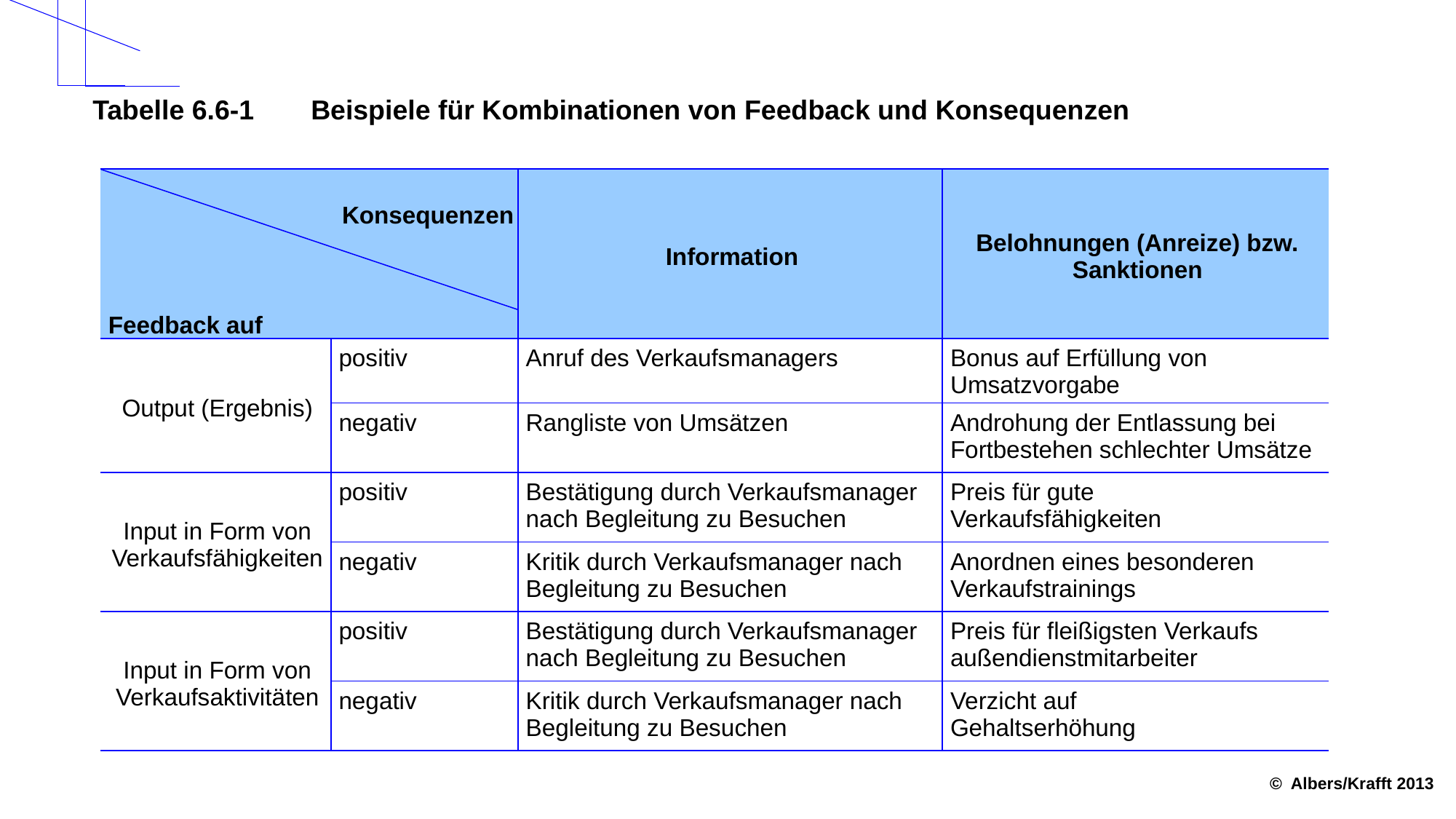

Tabelle 6.6-1	Beispiele für Kombinationen von Feedback und Konsequenzen
|  | Konsequenzen | Information | Belohnungen (Anreize) bzw. Sanktionen |
| --- | --- | --- | --- |
| Feedback auf |  |  |  |
| Output (Ergebnis) | positiv | Anruf des Verkaufs­managers | Bonus auf Erfüllung von Umsatzvorgabe |
|  | negativ | Rangliste von Umsätzen | Androhung der Entlassung bei Fortbestehen schlechter Umsätze |
| Input in Form von Verkaufsfähigkeiten | positiv | Bestätigung durch Verkaufsmanager nach Begleitung zu Besuchen | Preis für gute Verkaufsfähigkeiten |
|  | negativ | Kritik durch Verkaufsmanager nach Begleitung zu Besuchen | Anordnen eines besonderen Verkaufstrainings |
| Input in Form von Verkaufsaktivitäten | positiv | Bestätigung durch Verkaufsmanager nach Begleitung zu Besuchen | Preis für fleißigsten Verkaufs­außendienstmitarbeiter |
|  | negativ | Kritik durch Verkaufsmanager nach Begleitung zu Besuchen | Verzicht auf Gehaltserhöhung |
©  Albers/Krafft 2013